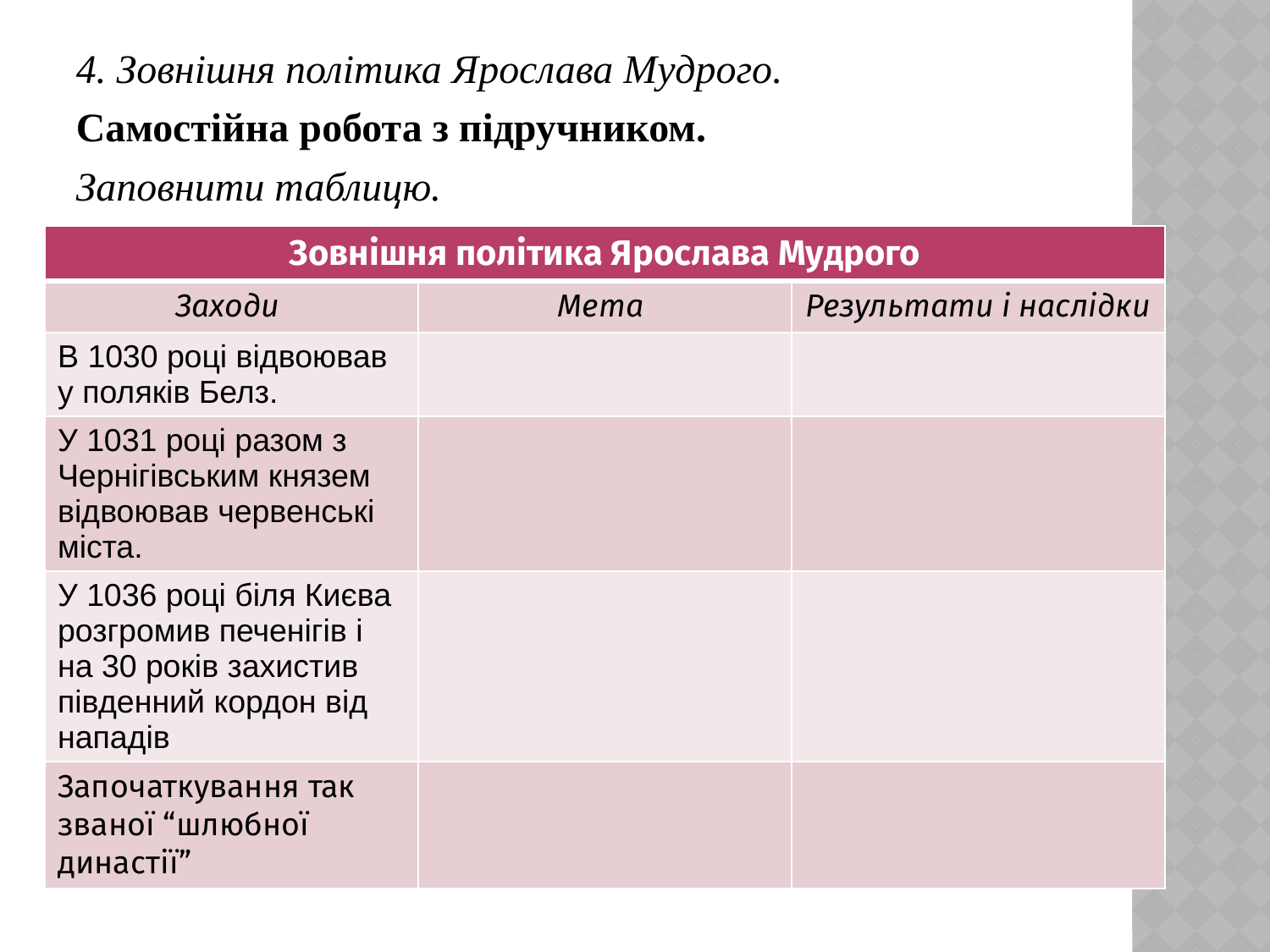

4. Зовнішня політика Ярослава Мудрого.
Самостійна робота з підручником.
Заповнити таблицю.
| Зовнішня політика Ярослава Мудрого |  |  |
| --- | --- | --- |
| Заходи | Мета | Результати і наслідки |
| В 1030 році відвоював у поляків Белз. |  |  |
| У 1031 році разом з Чернігівським князем відвоював червенські міста. |  |  |
| У 1036 році біля Києва розгромив печенігів і на 30 років захистив південний кордон від нападів |  |  |
| Започаткування так званої “шлюбної династії” |  |  |